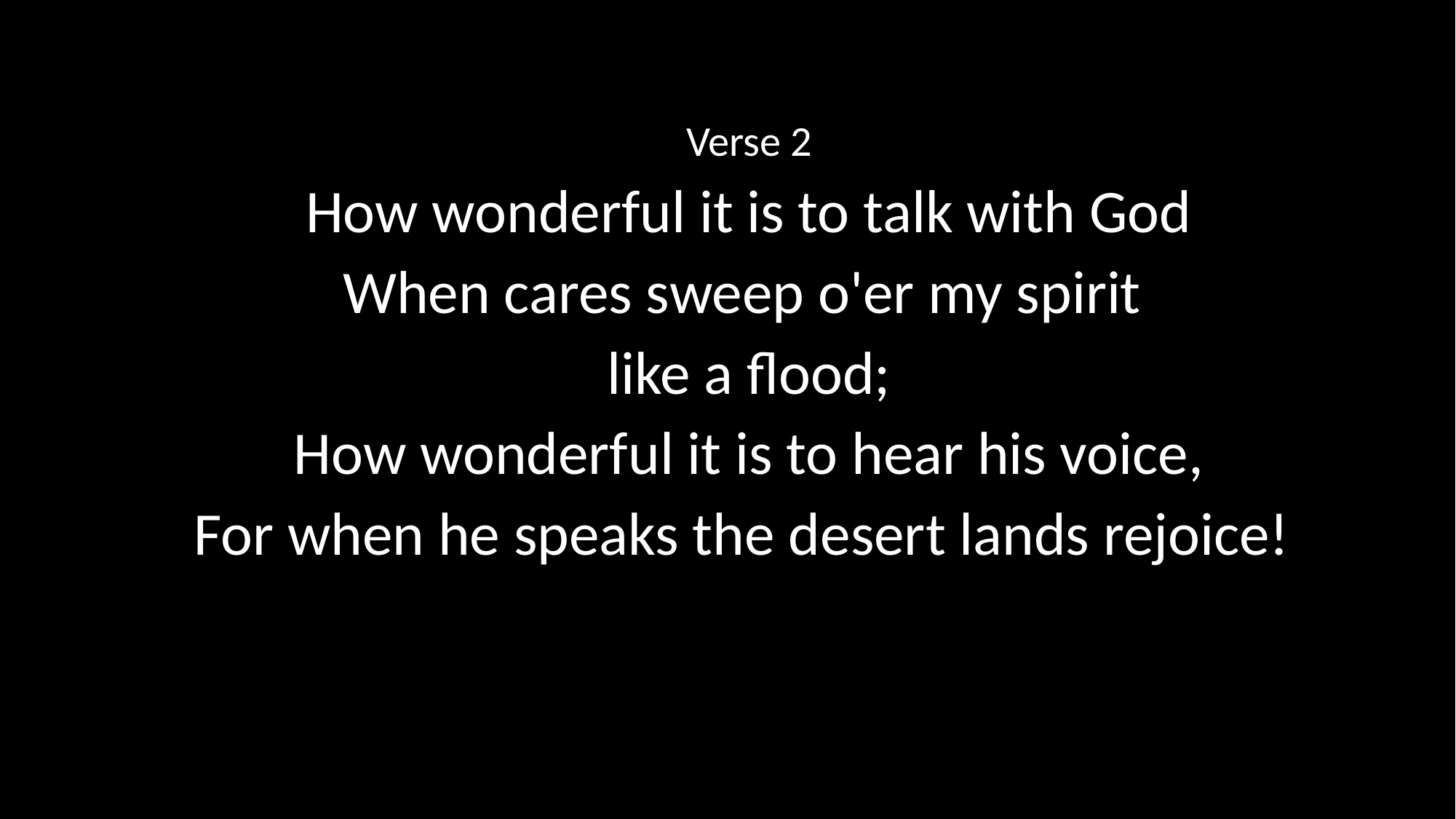

Verse 2
How wonderful it is to talk with God
When cares sweep o'er my spirit
like a flood;
How wonderful it is to hear his voice,
For when he speaks the desert lands rejoice!